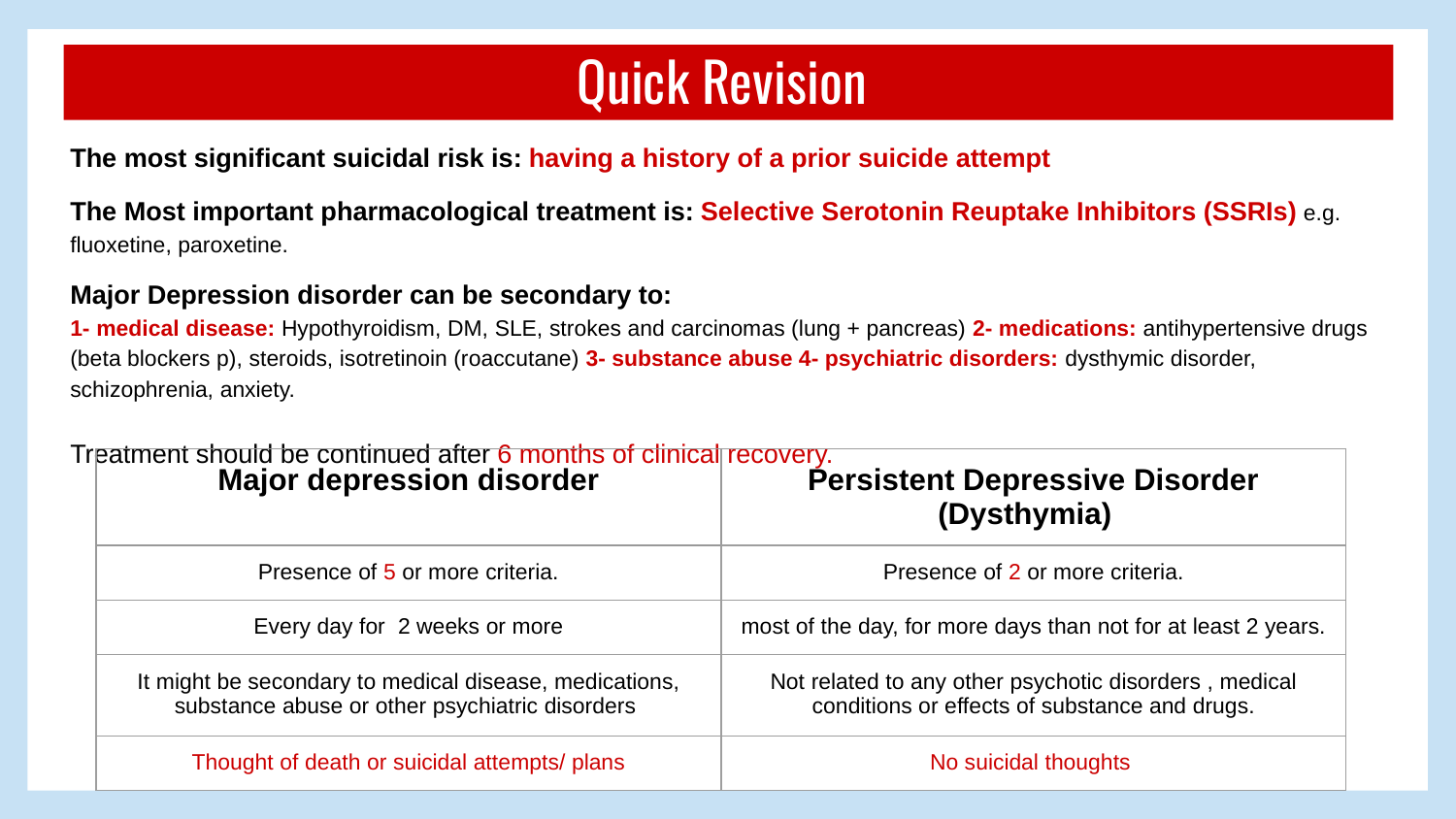

Quick Revision
The most significant suicidal risk is: having a history of a prior suicide attempt

The Most important pharmacological treatment is: Selective Serotonin Reuptake Inhibitors (SSRIs) e.g. fluoxetine, paroxetine.

Major Depression disorder can be secondary to:
1- medical disease: Hypothyroidism, DM, SLE, strokes and carcinomas (lung + pancreas) 2- medications: antihypertensive drugs (beta blockers p), steroids, isotretinoin (roaccutane) 3- substance abuse 4- psychiatric disorders: dysthymic disorder, schizophrenia, anxiety.

Treatment should be continued after 6 months of clinical recovery.
| Major depression disorder | Persistent Depressive Disorder (Dysthymia) |
| --- | --- |
| Presence of 5 or more criteria. | Presence of 2 or more criteria. |
| Every day for 2 weeks or more | most of the day, for more days than not for at least 2 years. |
| It might be secondary to medical disease, medications, substance abuse or other psychiatric disorders | Not related to any other psychotic disorders , medical conditions or effects of substance and drugs. |
| Thought of death or suicidal attempts/ plans | No suicidal thoughts |